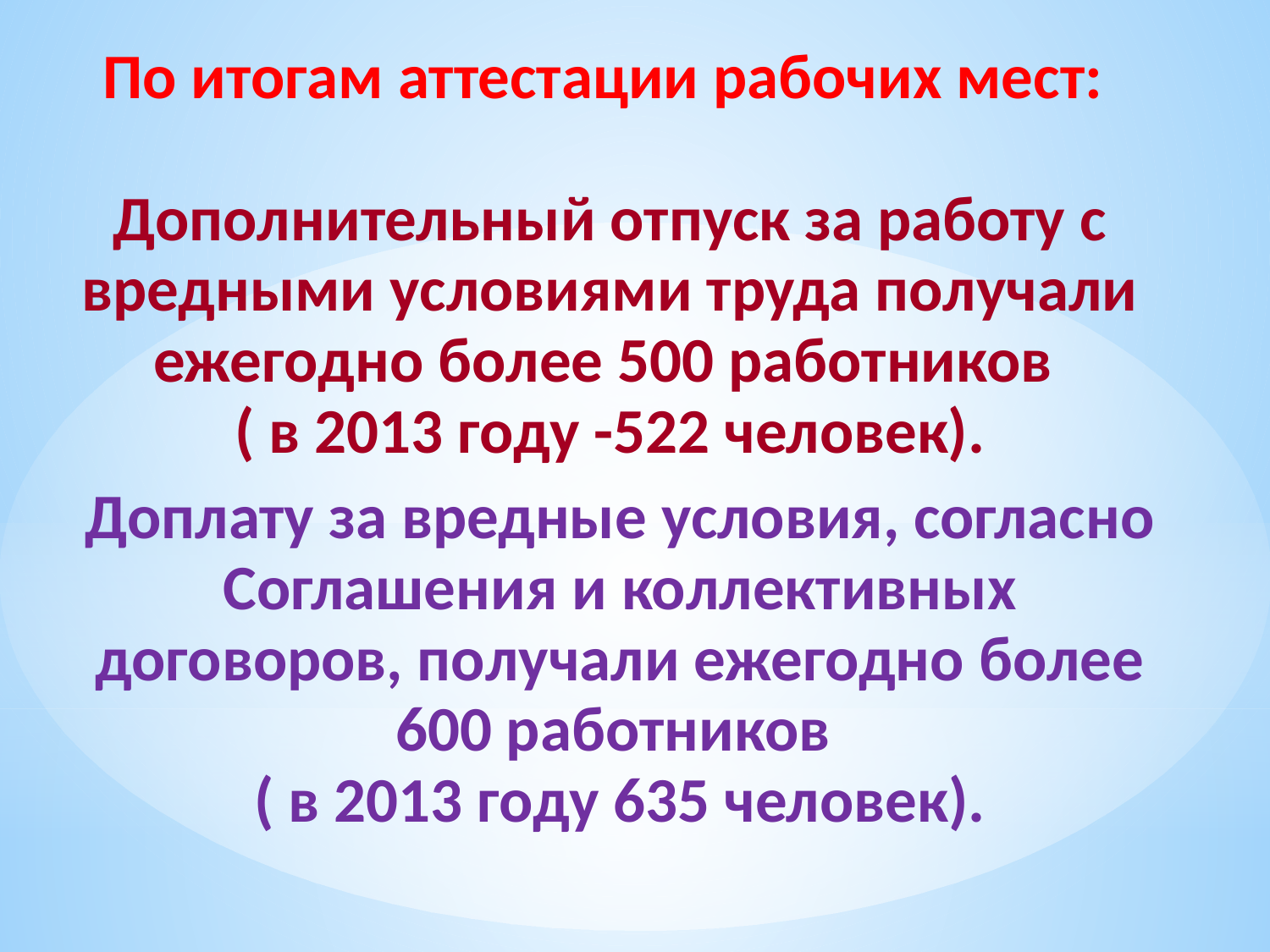

По итогам аттестации рабочих мест:

Дополнительный отпуск за работу с вредными условиями труда получали ежегодно более 500 работников
( в 2013 году -522 человек).
Доплату за вредные условия, согласно Соглашения и коллективных договоров, получали ежегодно более 600 работников
( в 2013 году 635 человек).